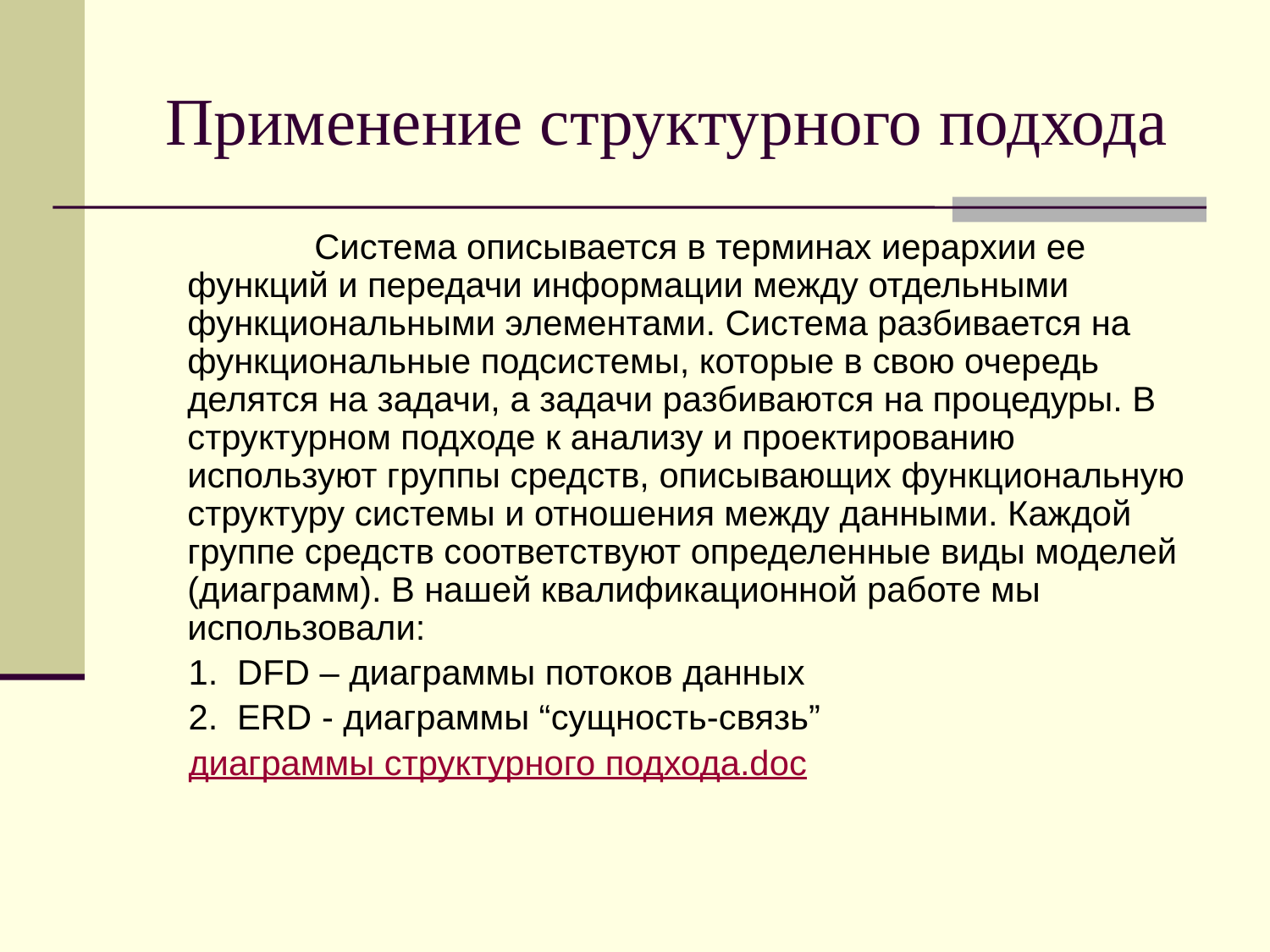

# Применение структурного подхода
     	Система описывается в терминах иерархии ее функций и передачи информации между отдельными функциональными элементами. Система разбивается на функциональные подсистемы, которые в свою очередь делятся на задачи, а задачи разбиваются на процедуры. В структурном подходе к анализу и проектированию используют группы средств, описывающих функциональную структуру системы и отношения между данными. Каждой группе средств соответствуют определенные виды моделей (диаграмм). В нашей квалификационной работе мы использовали:
     1.  DFD – диаграммы потоков данных
     2.  ERD - диаграммы “сущность-связь”
     диаграммы структурного подхода.doc